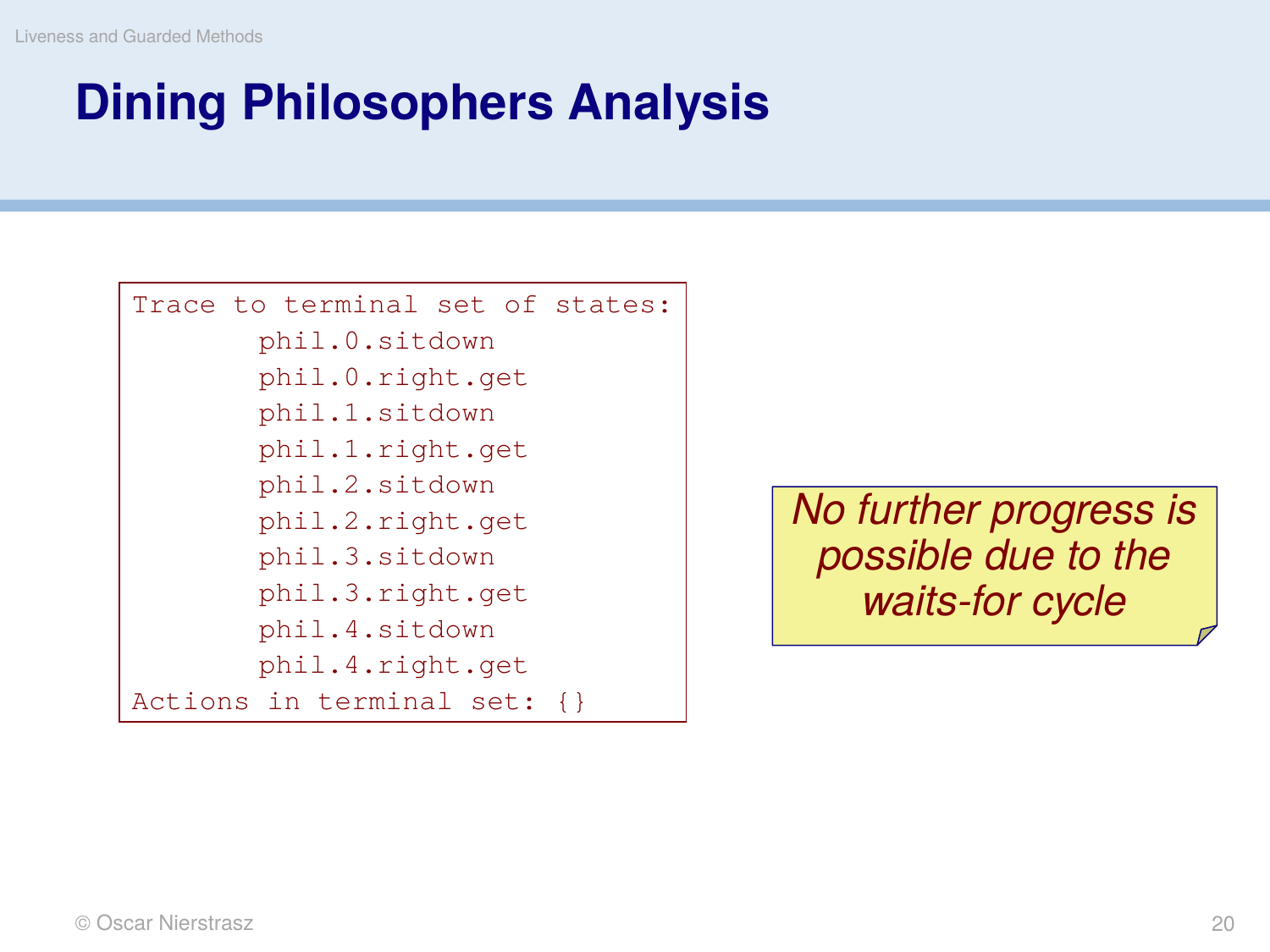

Liveness and Guarded Methods
# Dining Philosophers Analysis
Trace to terminal set of states:
	phil.0.sitdown
	phil.0.right.get
	phil.1.sitdown
	phil.1.right.get
	phil.2.sitdown
	phil.2.right.get
	phil.3.sitdown
	phil.3.right.get
	phil.4.sitdown
	phil.4.right.get
Actions in terminal set: {}
No further progress is possible due to the waits-for cycle
© Oscar Nierstrasz
20